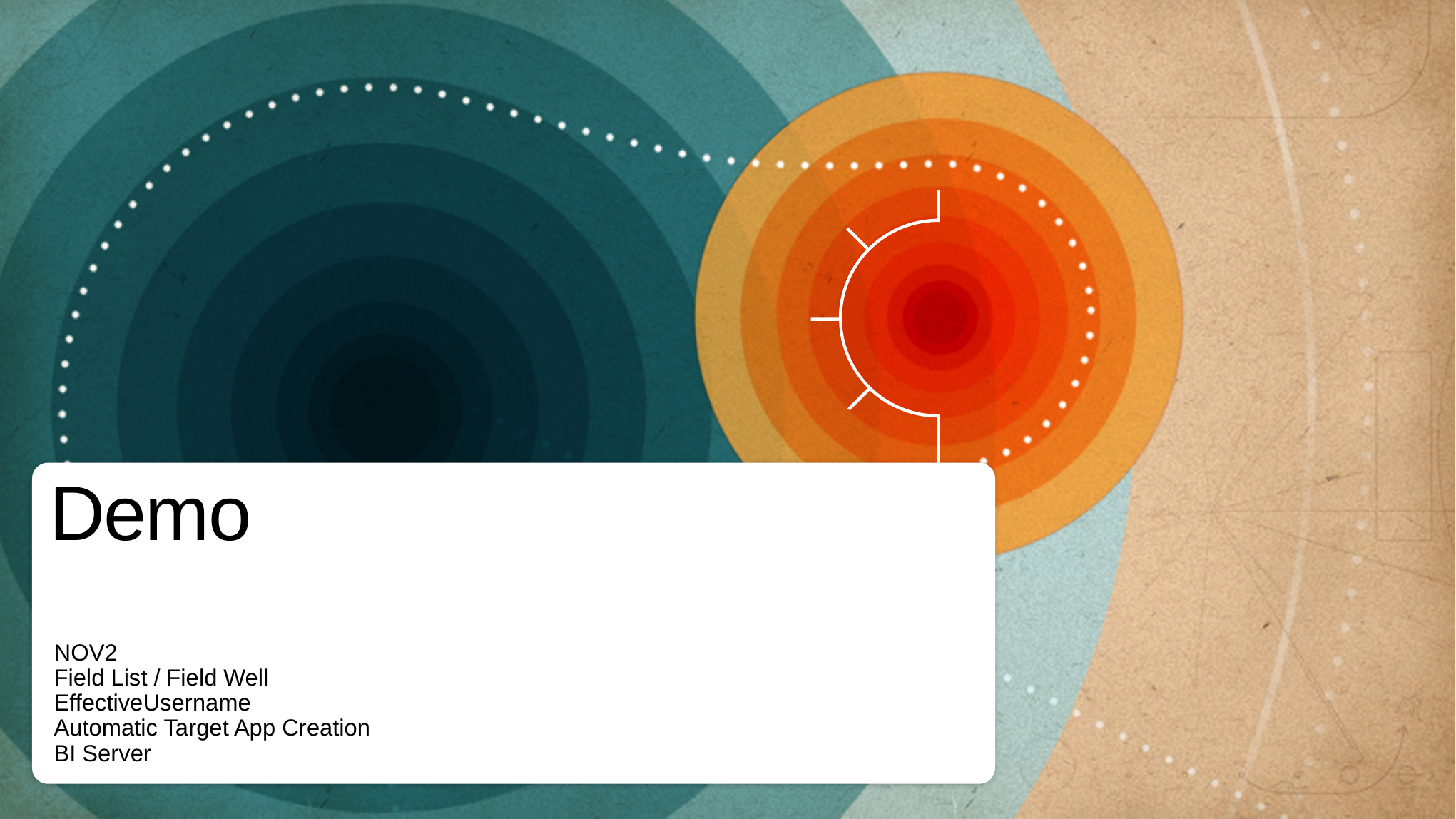

# Demo
NOV2
Field List / Field Well
EffectiveUsername
Automatic Target App Creation
BI Server